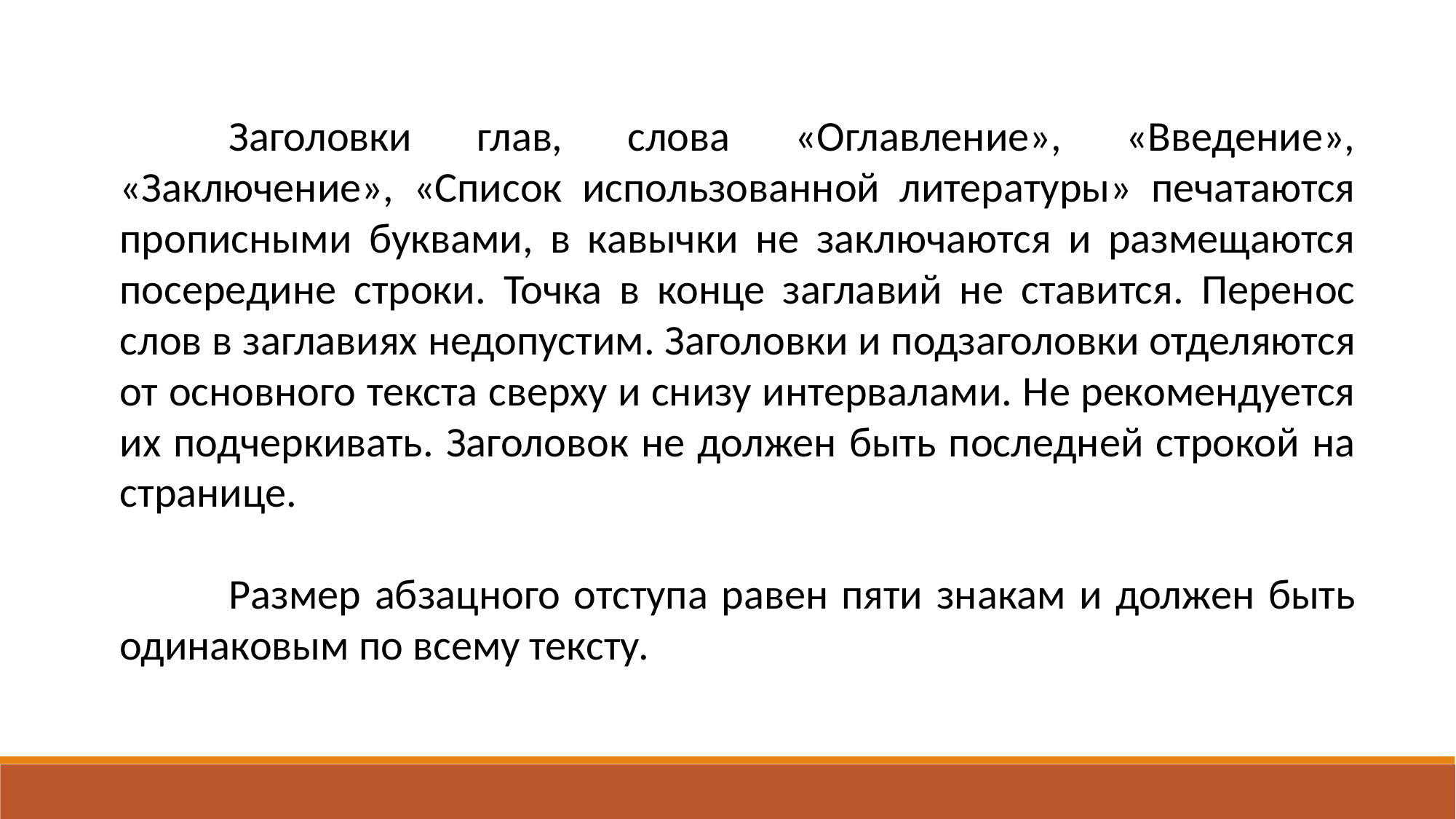

Заголовки глав, слова «Оглавление», «Введение», «Заключение», «Список использованной литературы» печатаются прописными буквами, в кавычки не заключаются и размещаются посередине строки. Точка в конце заглавий не ставится. Перенос слов в заглавиях недопустим. Заголовки и подзаголовки отделяются от основного текста сверху и снизу интервалами. Не рекомендуется их подчеркивать. Заголовок не должен быть последней строкой на странице.

	Размер абзацного отступа равен пяти знакам и должен быть одинаковым по всему тексту.